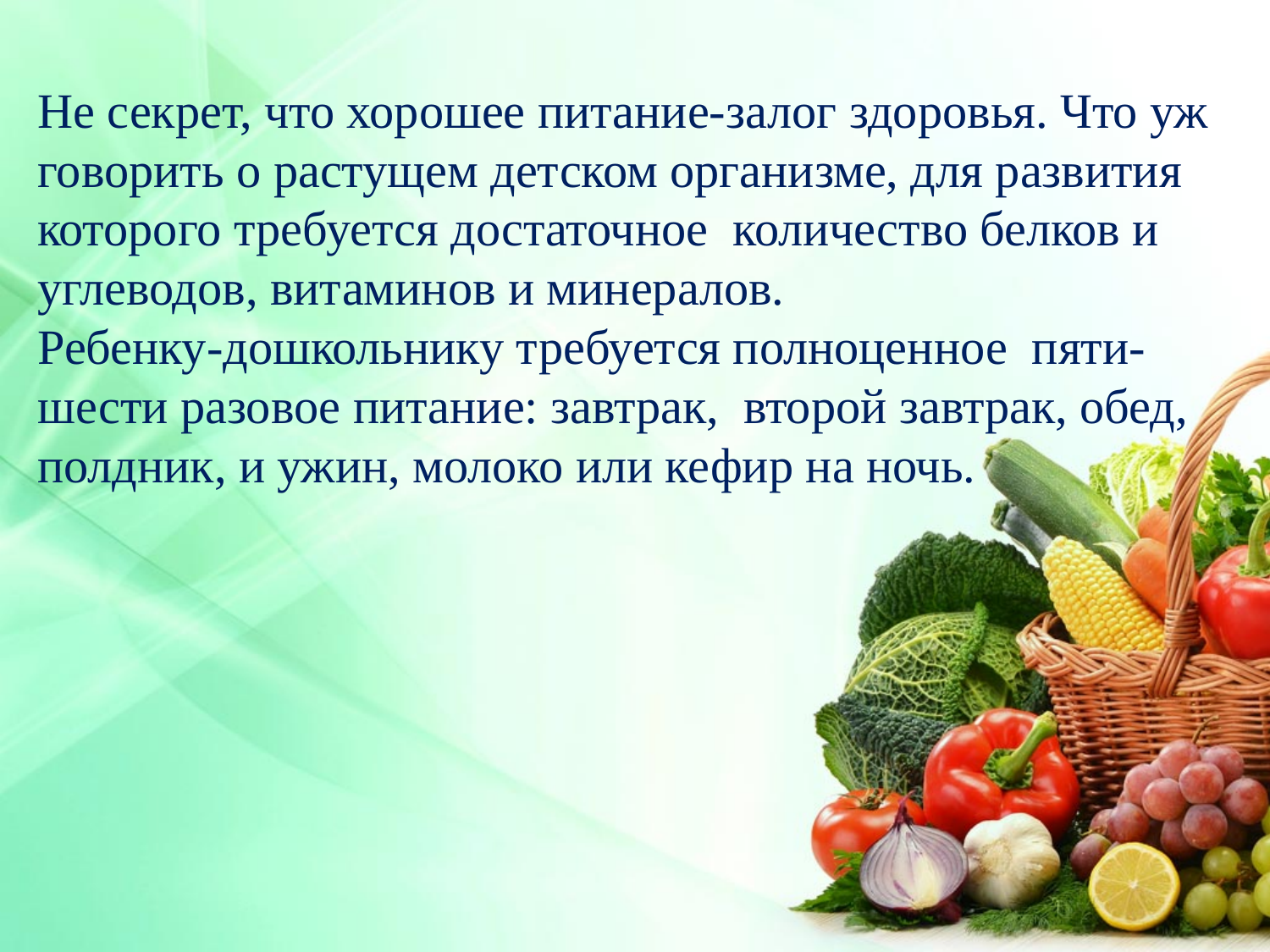

# Не секрет, что хорошее питание-залог здоровья. Что уж говорить о растущем детском организме, для развития которого требуется достаточное  количество белков и углеводов, витаминов и минералов. Ребенку-дошкольнику требуется полноценное  пяти-шести разовое питание: завтрак,  второй завтрак, обед, полдник, и ужин, молоко или кефир на ночь.